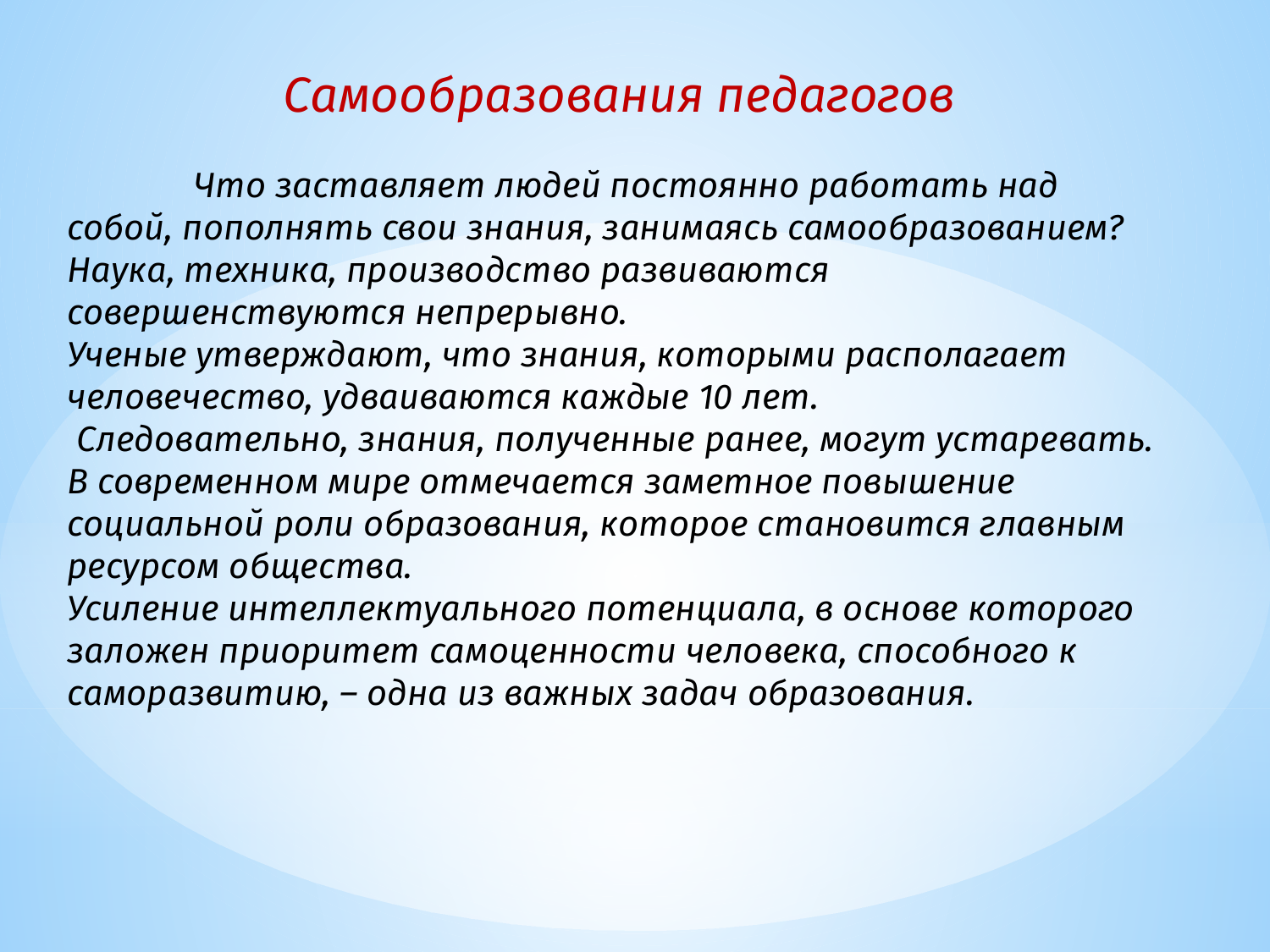

Самообразования педагогов
	Что заставляет людей постоянно работать над собой, пополнять свои знания, занимаясь самообразованием?
Наука, техника, производство развиваются совершенствуются непрерывно.
Ученые утверждают, что знания, которыми располагает человечество, удваиваются каждые 10 лет.
 Следовательно, знания, полученные ранее, могут устаревать. В современном мире отмечается заметное повышение социальной роли образования, которое становится главным ресурсом общества.
Усиление интеллектуального потенциала, в основе которого заложен приоритет самоценности человека, способного к саморазвитию, – одна из важных задач образования.